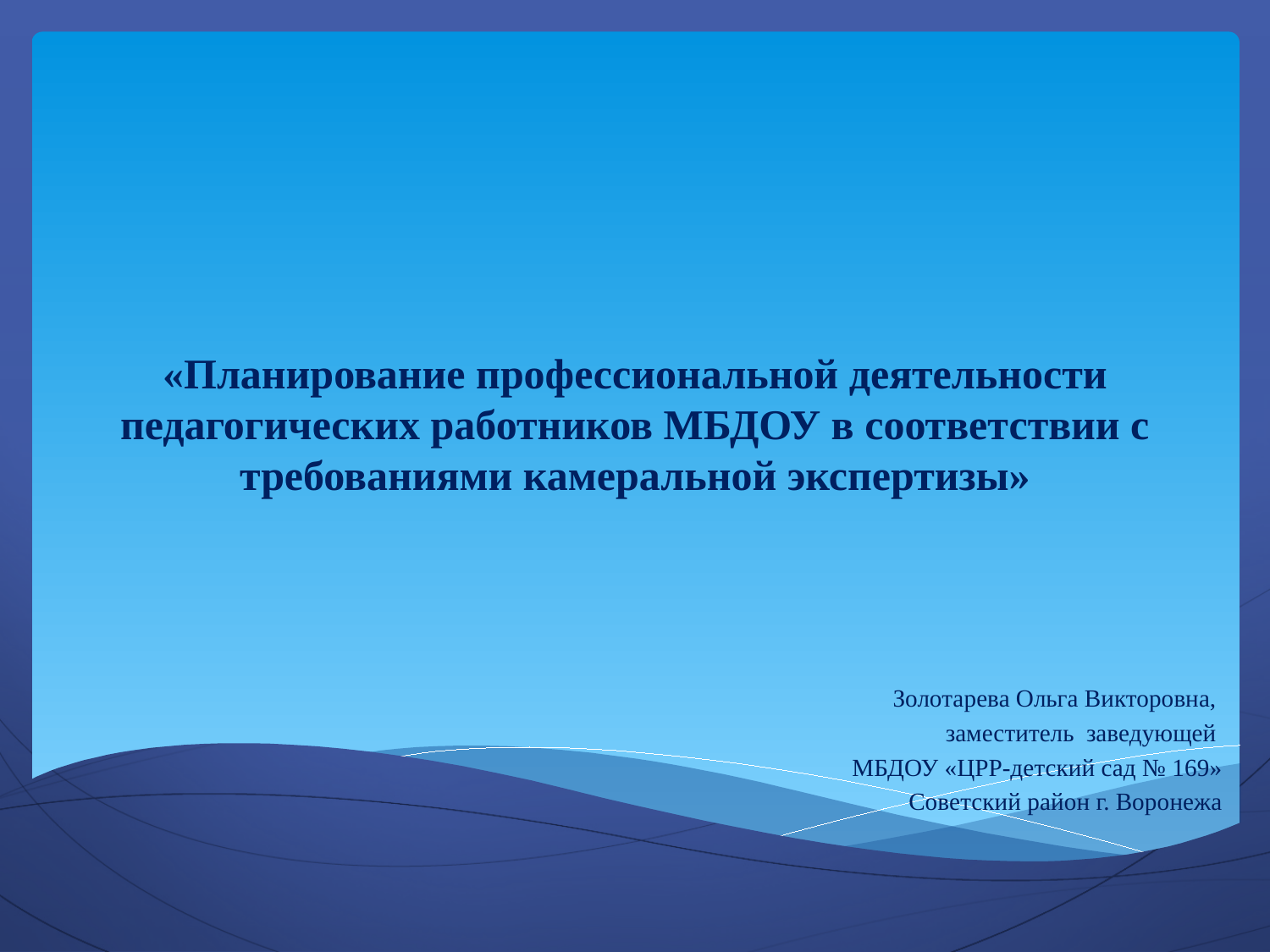

# «Планирование профессиональной деятельности педагогических работников МБДОУ в соответствии с требованиями камеральной экспертизы»
Золотарева Ольга Викторовна,
заместитель  заведующей
МБДОУ «ЦРР-детский сад № 169»
Советский район г. Воронежа